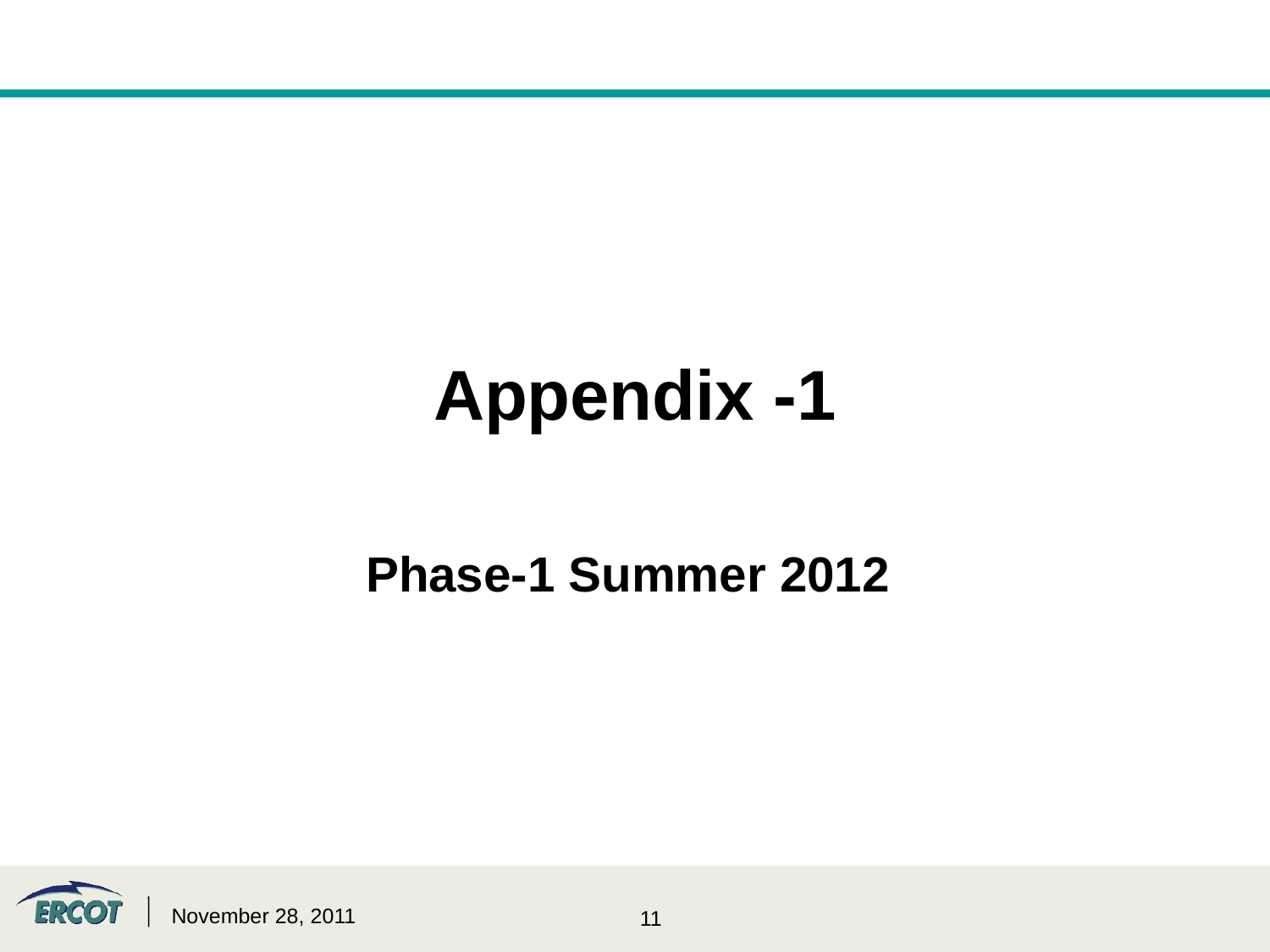

Appendix -1

Phase-1 Summer 2012
November 28, 2011